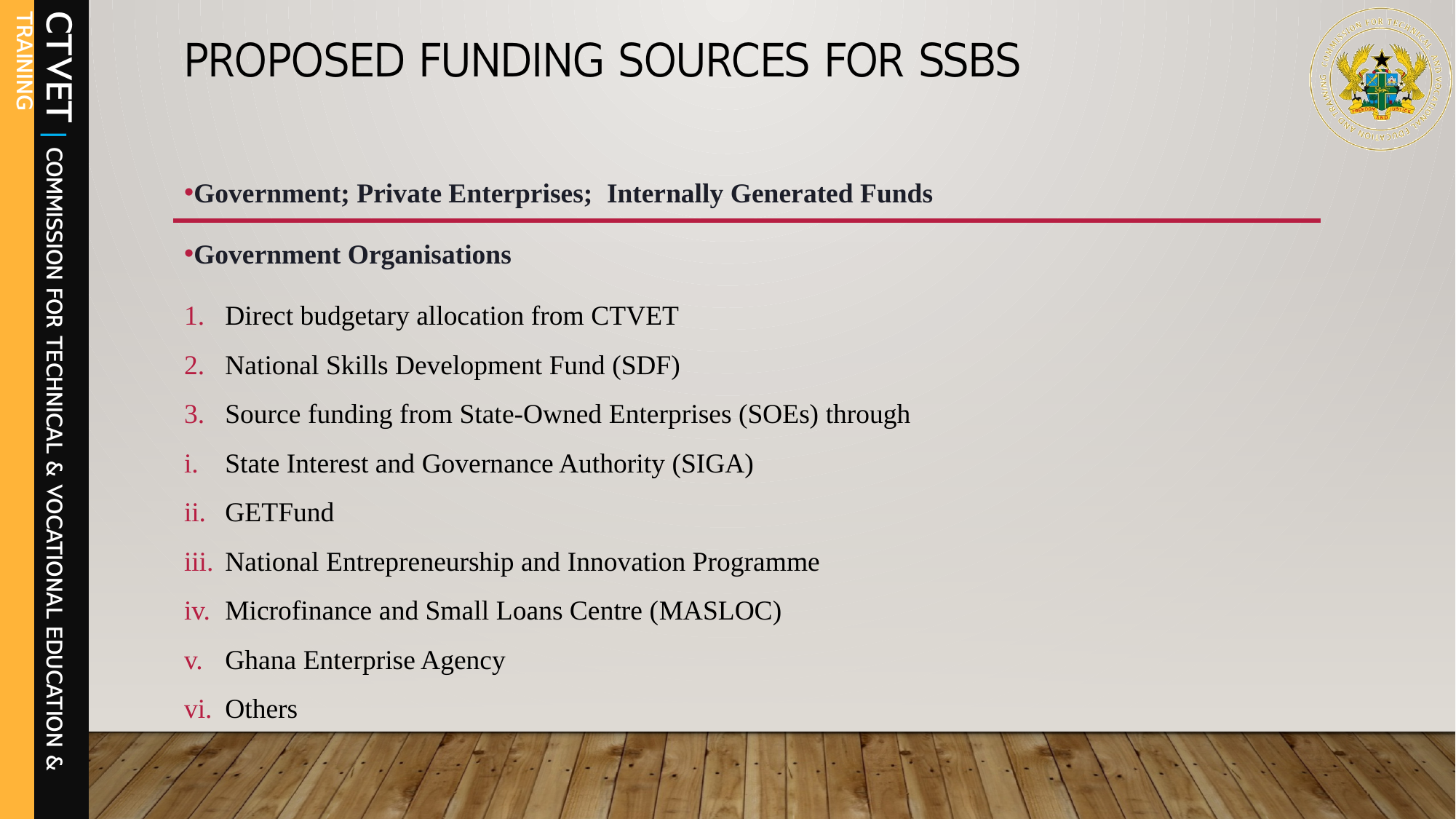

# PROPOSED FUNDING SOURCES FOR SSBs
Government; Private Enterprises;  Internally Generated Funds
Government Organisations
Direct budgetary allocation from CTVET
National Skills Development Fund (SDF)
Source funding from State-Owned Enterprises (SOEs) through
State Interest and Governance Authority (SIGA)
GETFund
National Entrepreneurship and Innovation Programme
Microfinance and Small Loans Centre (MASLOC)
Ghana Enterprise Agency
Others